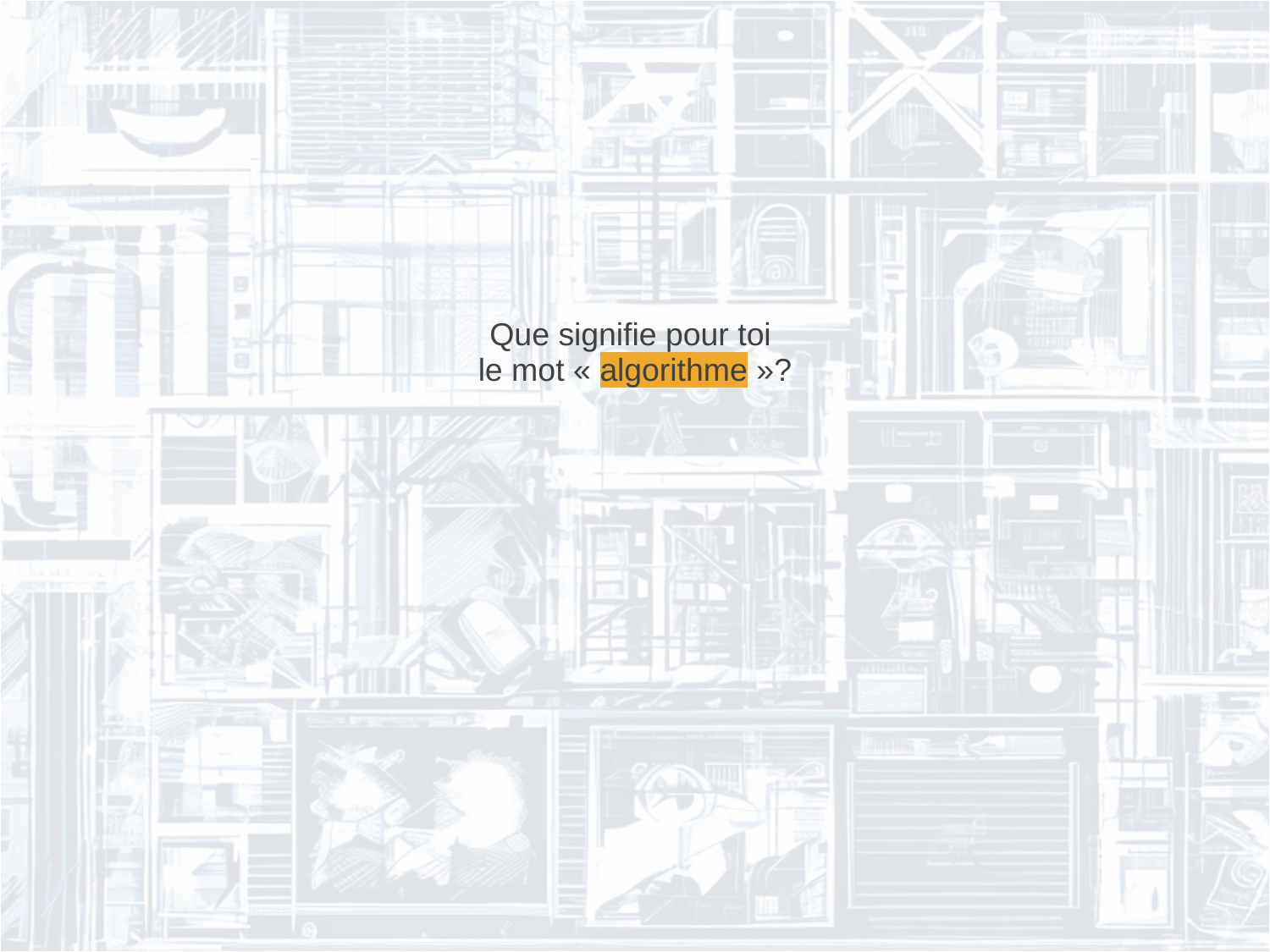

Que signifie pour toi
le mot « algorithme »?